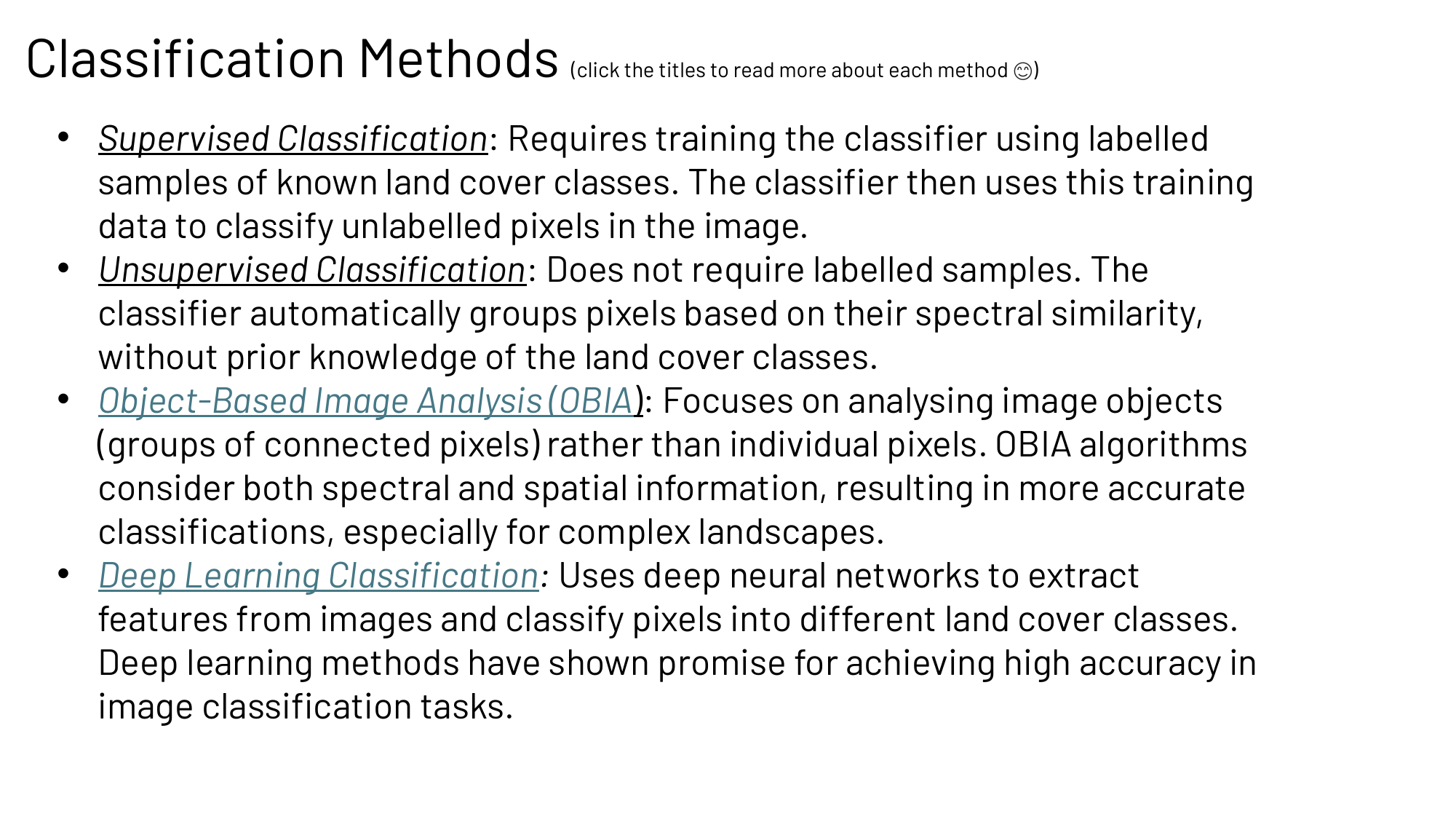

Classification Methods (click the titles to read more about each method 😊)

Supervised Classification: Requires training the classifier using labelled samples of known land cover classes. The classifier then uses this training data to classify unlabelled pixels in the image.
Unsupervised Classification: Does not require labelled samples. The classifier automatically groups pixels based on their spectral similarity, without prior knowledge of the land cover classes.
Object-Based Image Analysis (OBIA): Focuses on analysing image objects (groups of connected pixels) rather than individual pixels. OBIA algorithms consider both spectral and spatial information, resulting in more accurate classifications, especially for complex landscapes.
Deep Learning Classification: Uses deep neural networks to extract features from images and classify pixels into different land cover classes. Deep learning methods have shown promise for achieving high accuracy in image classification tasks.